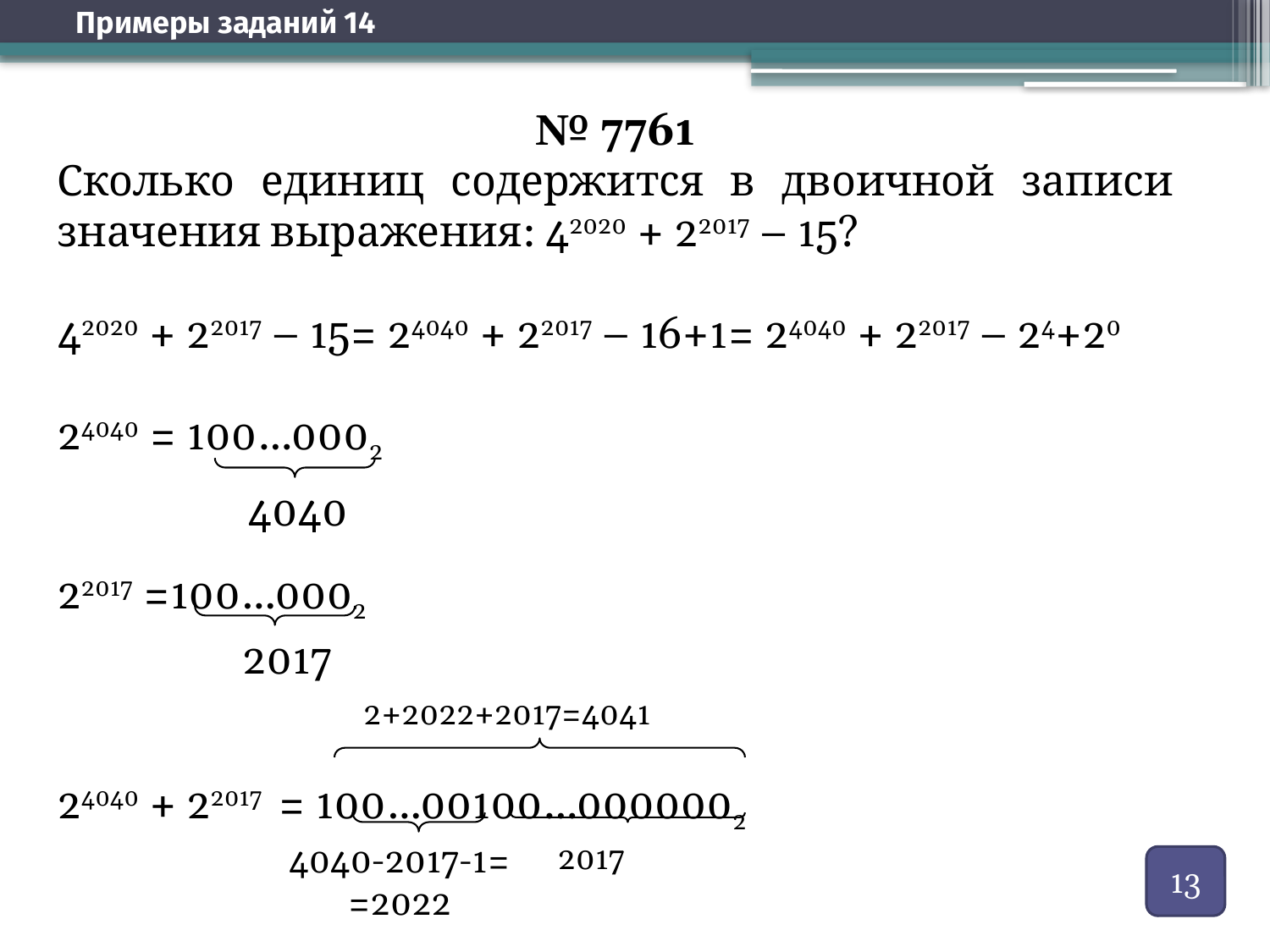

# Примеры заданий 14
№ 7761
Сколько единиц содержится в двоичной записи значения выражения: 42020 + 22017 – 15?

42020 + 22017 – 15= 24040 + 22017 – 16+1= 24040 + 22017 – 24+20

24040 = 100…0002

22017 =100…0002

24040 + 22017  = 100…00100…0000002

4040

2017
2+2022+2017=4041

4040-2017-1=
=2022
2017
13